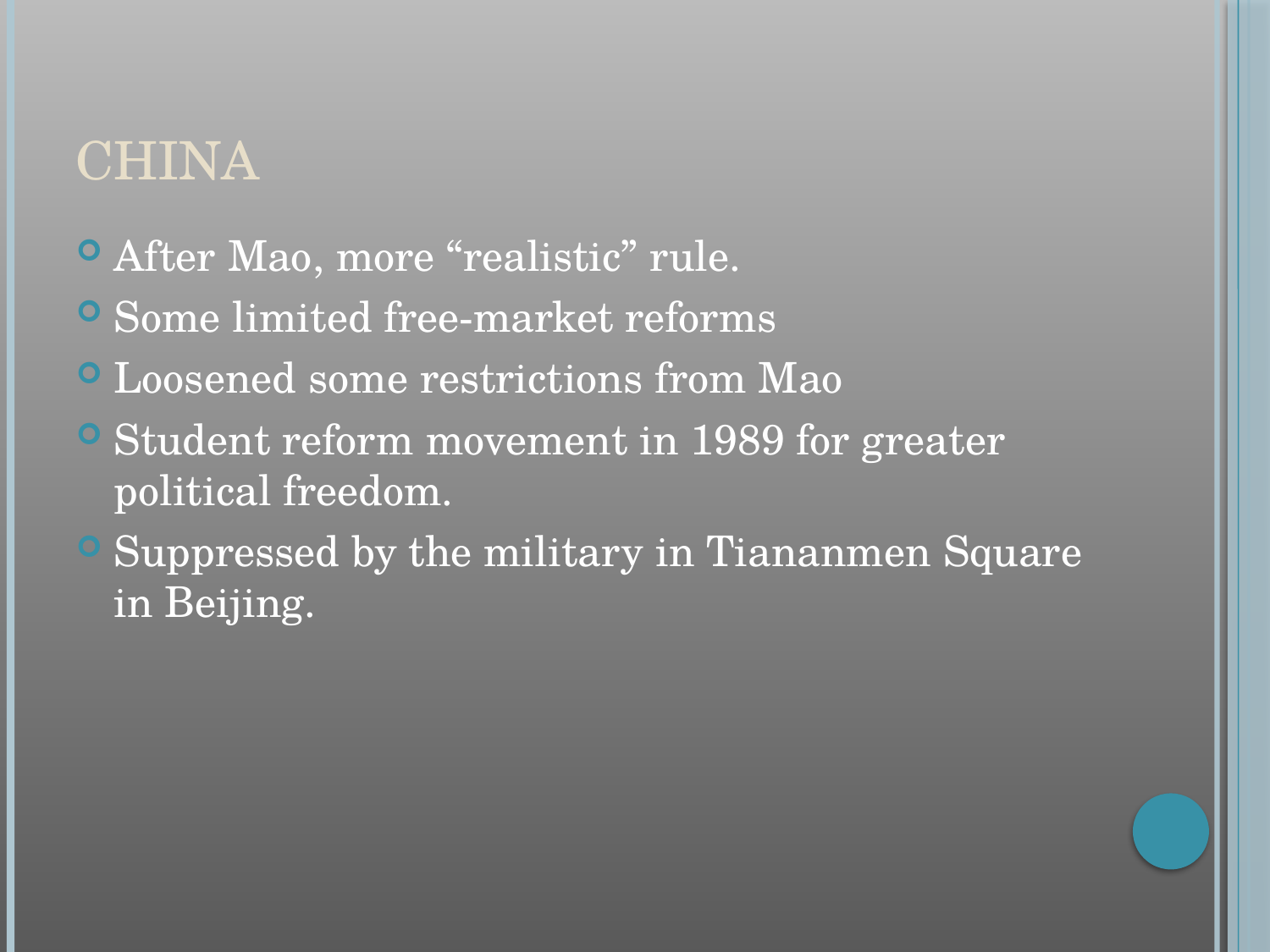

# China
After Mao, more “realistic” rule.
Some limited free-market reforms
Loosened some restrictions from Mao
Student reform movement in 1989 for greater political freedom.
Suppressed by the military in Tiananmen Square in Beijing.